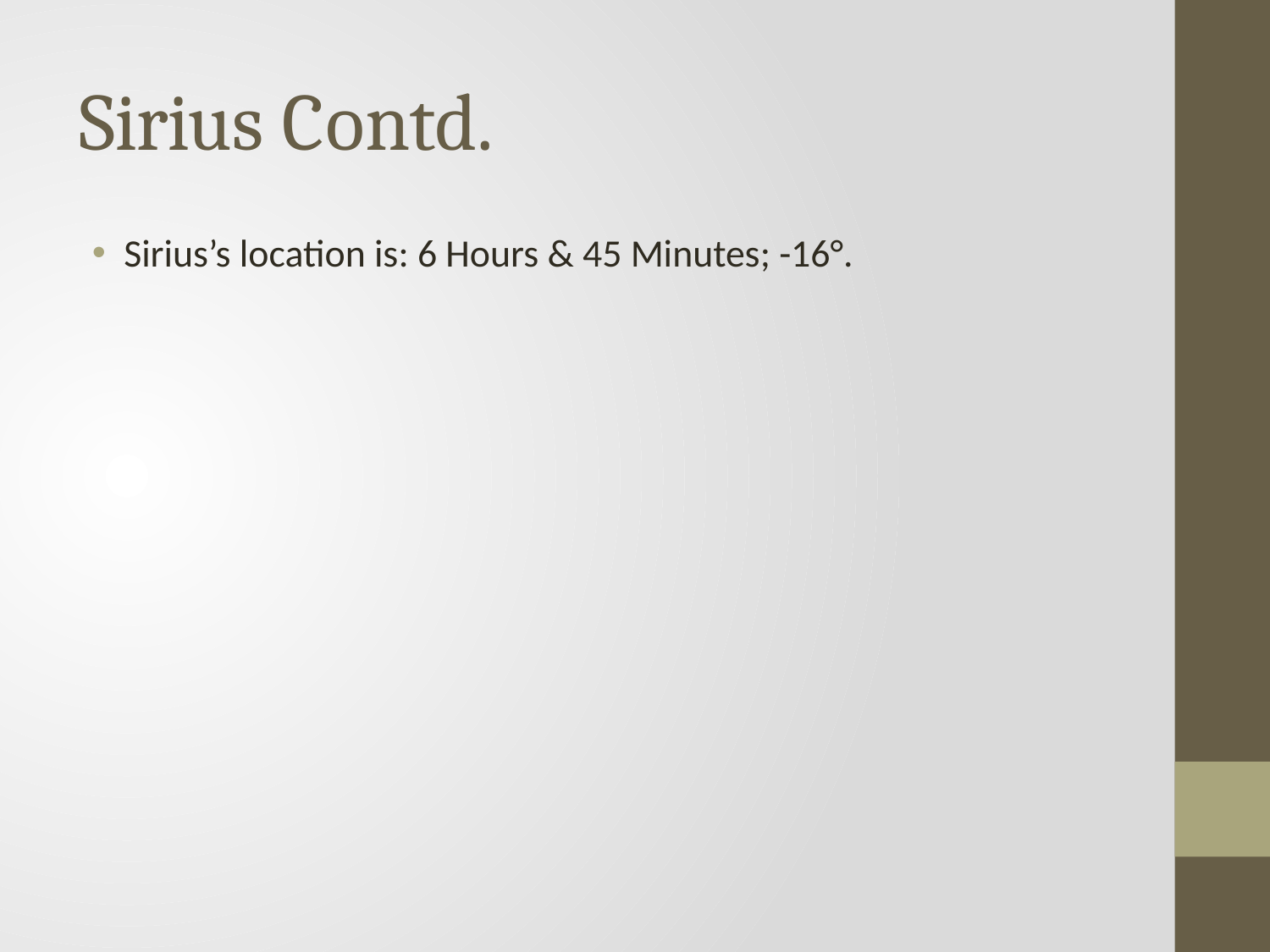

# Sirius Contd.
Sirius’s location is: 6 Hours & 45 Minutes; -16°.